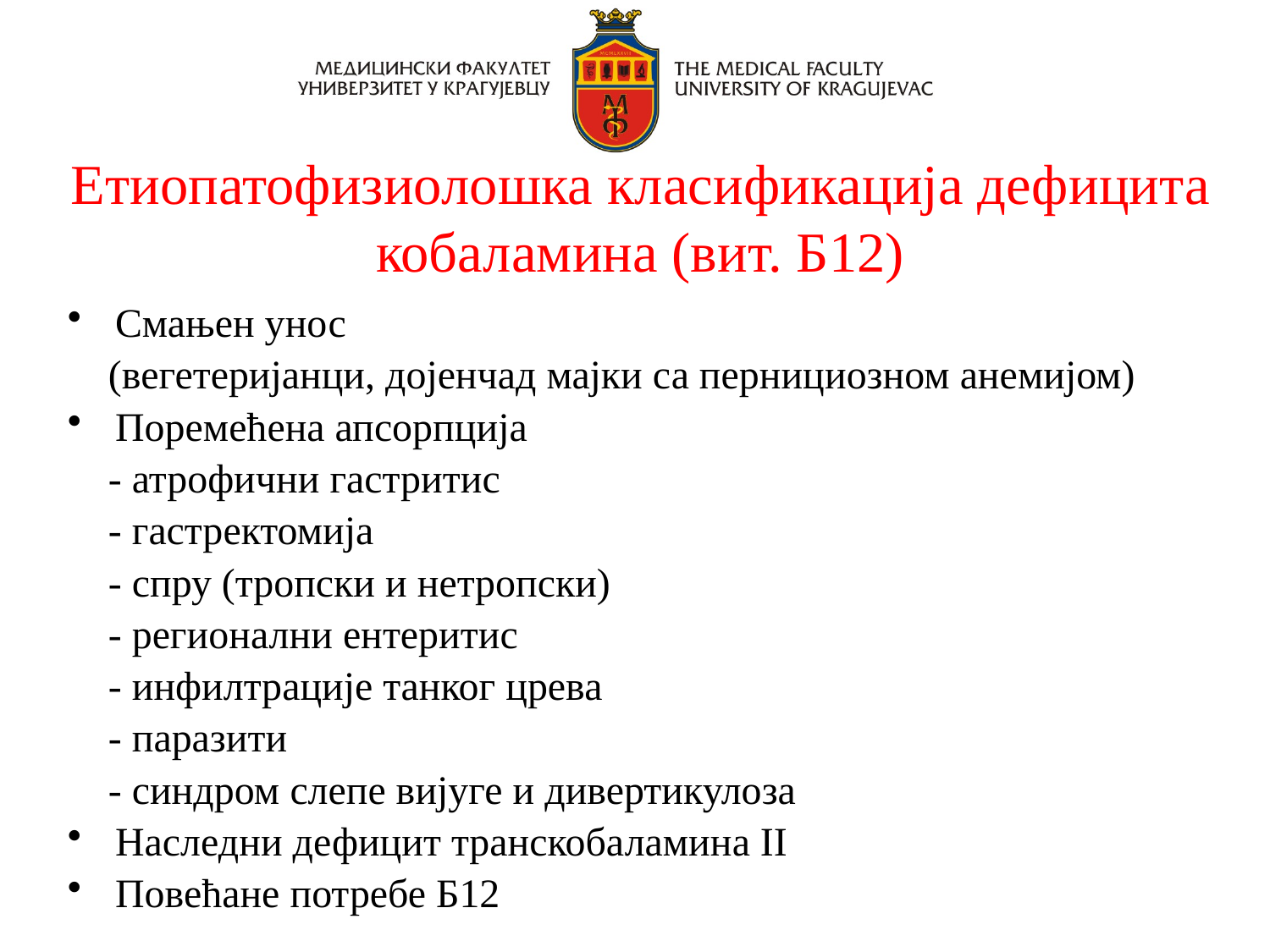

Етиопатофизиолошка класификација дефицита кобаламина (вит. Б12)
Смањен унос
    (вегетеријанци, дојенчад мајки са пернициозном анемијом)
Поремећена апсорпција
    - атрофични гастритис
    - гастректомија
    - спру (тропски и нетропски)
    - регионални ентеритис
    - инфилтрације танког црева
    - паразити
    - синдром слепе вијуге и дивертикулоза
Наследни дефицит транскобаламина II
Повећане потребе Б12